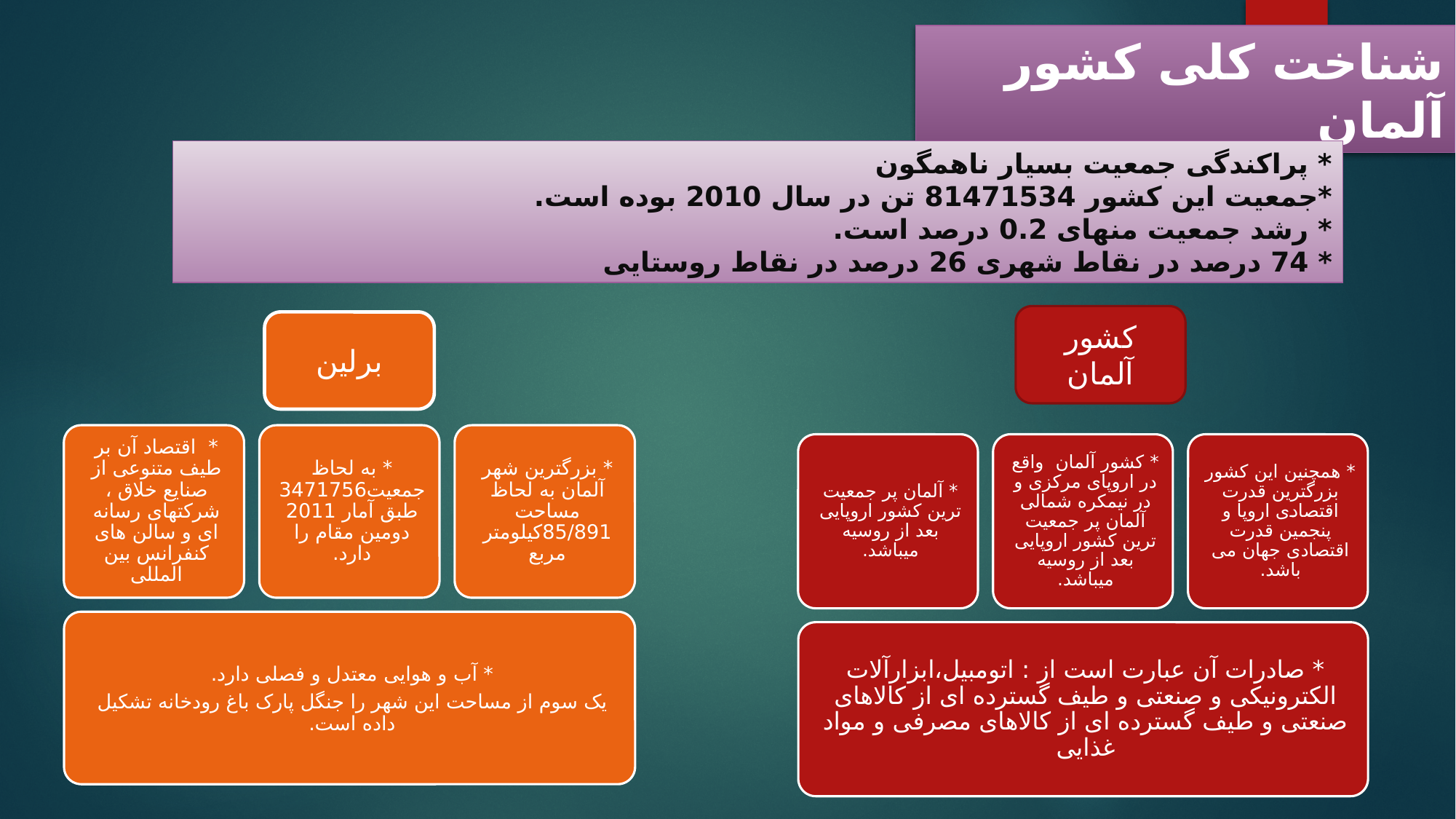

شناخت کلی کشور آلمان
* پراکندگی جمعیت بسیار ناهمگون
*جمعیت این کشور 81471534 تن در سال 2010 بوده است.
* رشد جمعیت منهای 0.2 درصد است.
* 74 درصد در نقاط شهری 26 درصد در نقاط روستایی
کشور آلمان
برلین

* آب و هوایی معتدل و فصلی دارد.
یک سوم از مساحت این شهر را جنگل پارک باغ رودخانه تشکیل داده است.

*  اقتصاد آن بر طیف متنوعی از صنایع خلاق ، شرکتهای رسانه ای و سالن های کنفرانس بین المللی
* به لحاظ جمعیت3471756 طبق آمار 2011 دومین مقام را دارد.
* بزرگترین شهر آلمان به لحاظ مساحت 85/891کیلومتر مربع
* صادرات آن عبارت است از : اتومبیل،ابزارآلات الکترونیکی و صنعتی و طیف گسترده ای از کالاهای صنعتی و طیف گسترده ای از کالاهای مصرفی و مواد غذایی
* آلمان پر جمعیت ترین کشور اروپایی بعد از روسیه میباشد.
* کشور آلمان  واقع در اروپای مرکزی و در نیمکره شمالی آلمان پر جمعیت ترین کشور اروپایی بعد از روسیه میباشد.
* همچنین این کشور بزرگترین قدرت اقتصادی اروپا و پنجمین قدرت اقتصادی جهان می باشد.